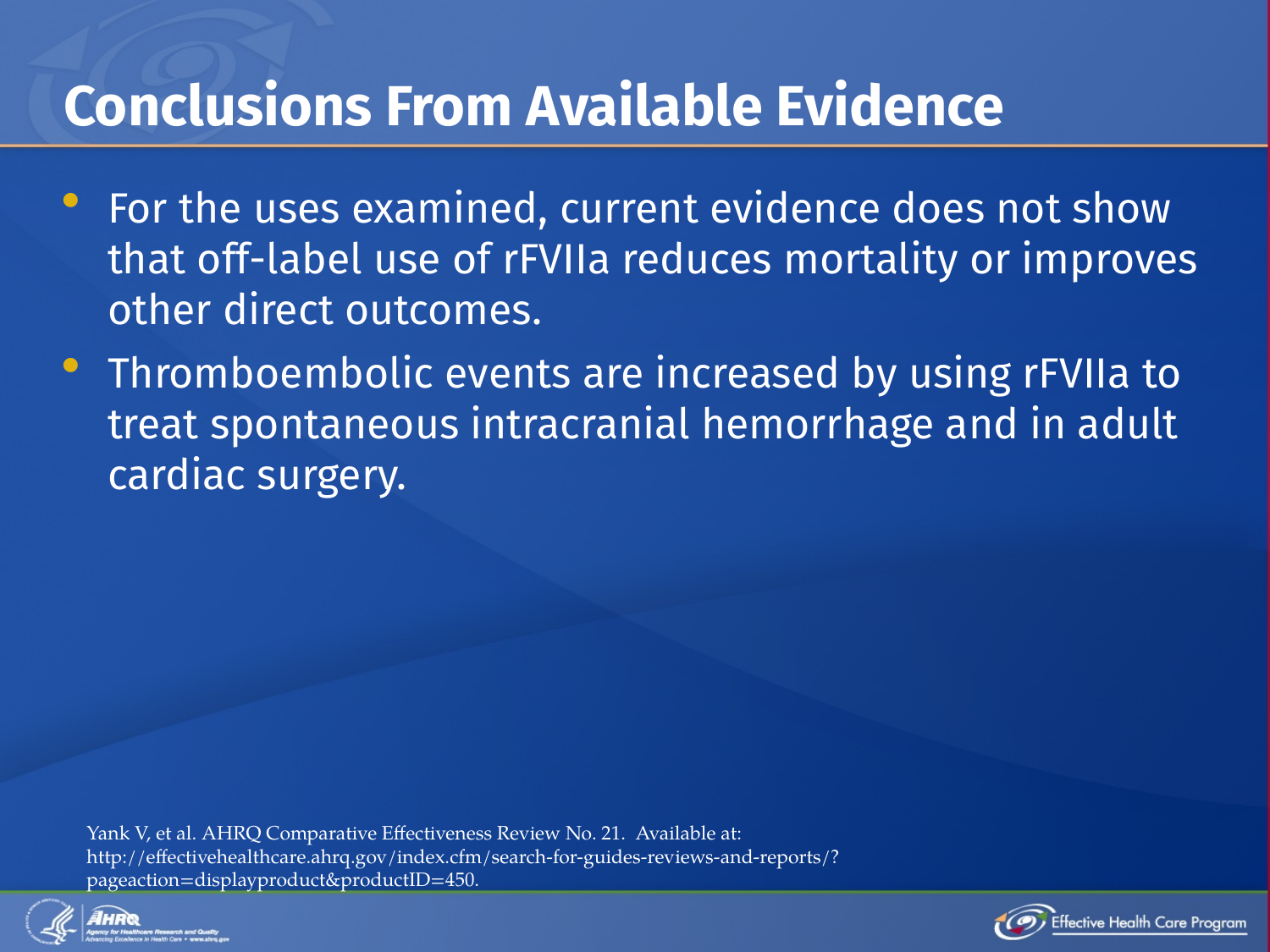

# Conclusions From Available Evidence
For the uses examined, current evidence does not show that off-label use of rFVIIa reduces mortality or improves other direct outcomes.
Thromboembolic events are increased by using rFVIIa to treat spontaneous intracranial hemorrhage and in adult cardiac surgery.
Yank V, et al. AHRQ Comparative Effectiveness Review No. 21.  Available at:   http://effectivehealthcare.ahrq.gov/index.cfm/search-for-guides-reviews-and-reports/?pageaction=displayproduct&productID=450.